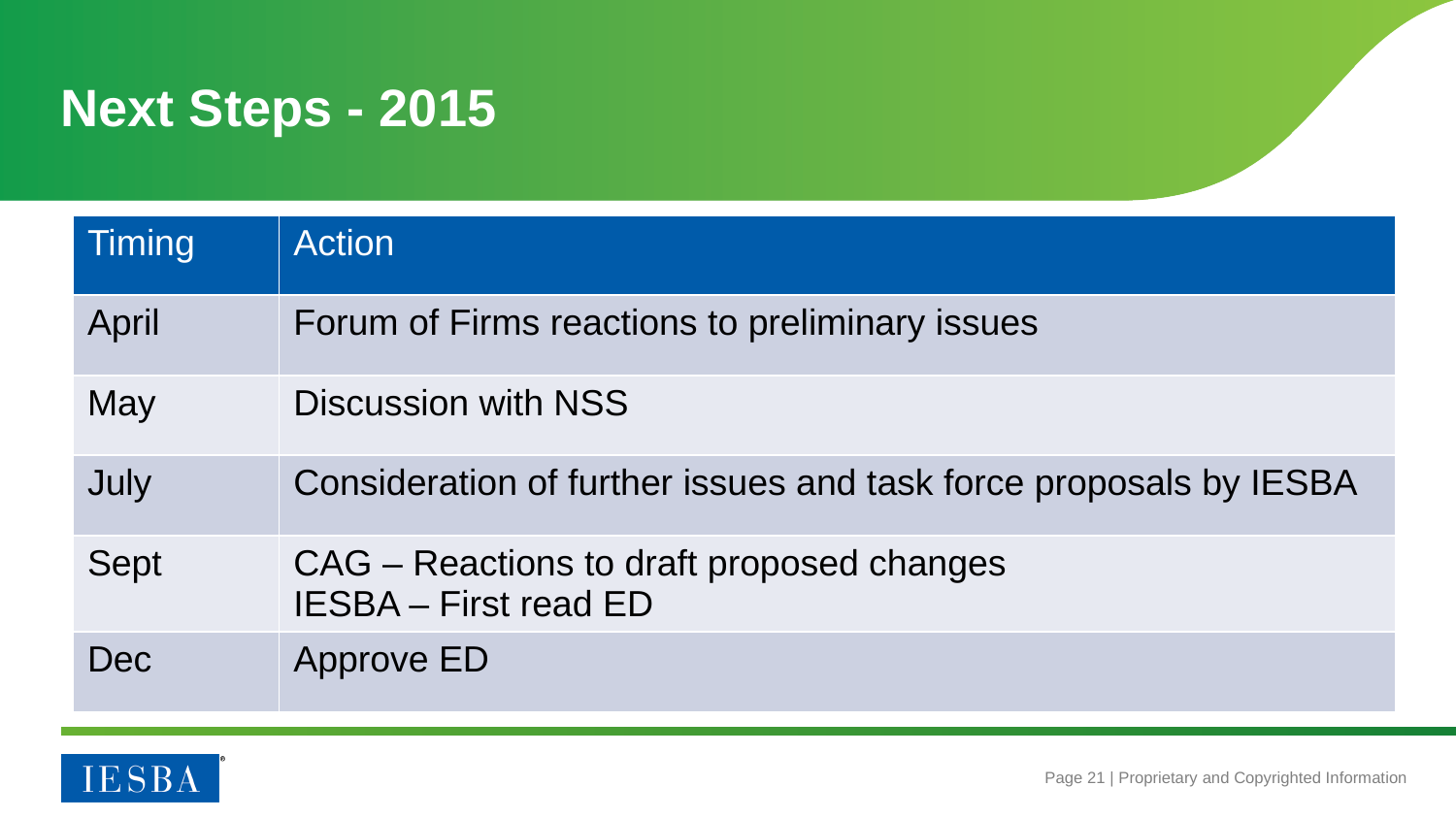

# Next Steps - 2015
| Timing | Action |
| --- | --- |
| April | Forum of Firms reactions to preliminary issues |
| May | Discussion with NSS |
| July | Consideration of further issues and task force proposals by IESBA |
| Sept | CAG – Reactions to draft proposed changes IESBA – First read ED |
| Dec | Approve ED |